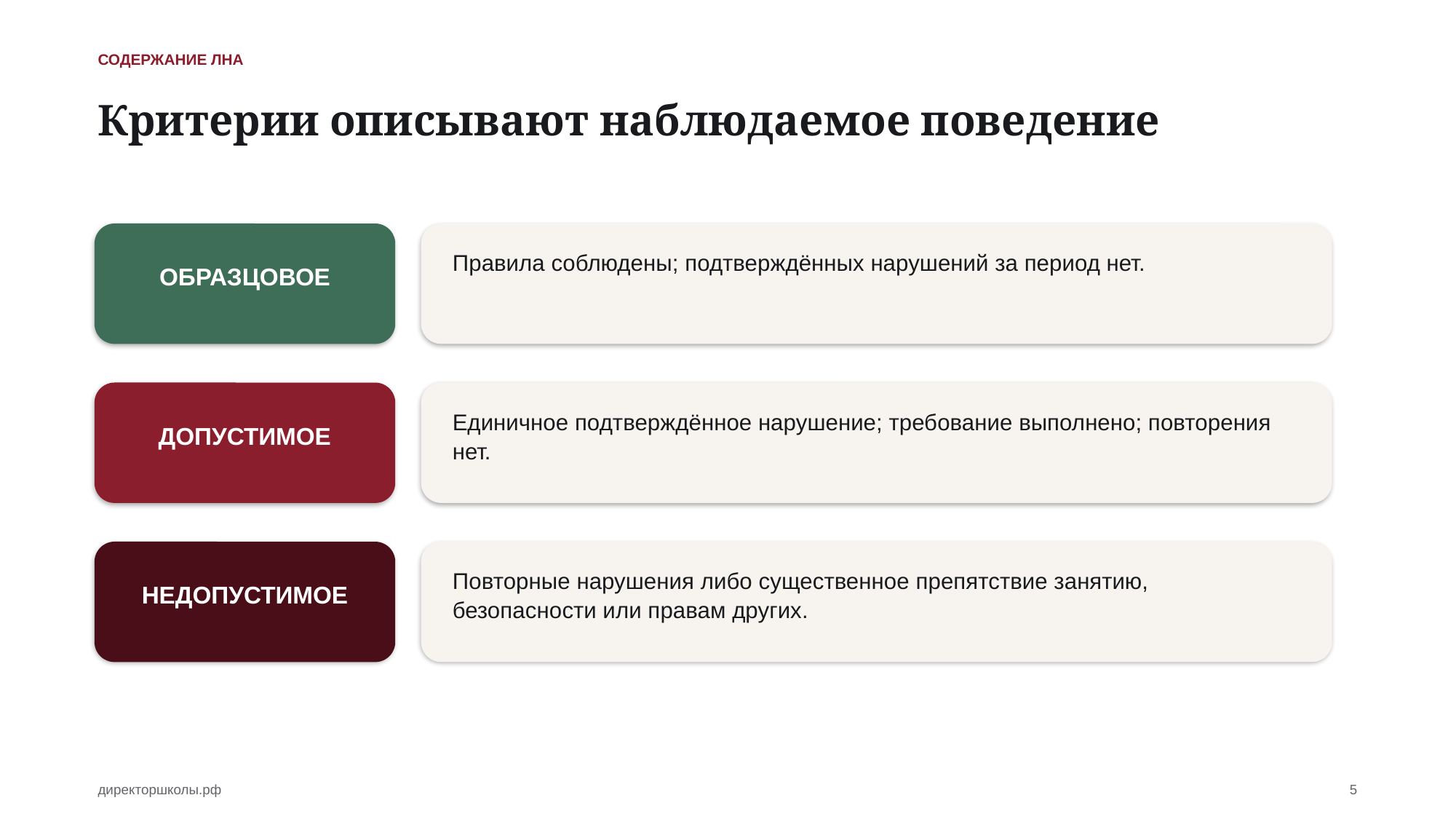

СОДЕРЖАНИЕ ЛНА
Критерии описывают наблюдаемое поведение

Правила соблюдены; подтверждённых нарушений за период нет.
ОБРАЗЦОВОЕ

Единичное подтверждённое нарушение; требование выполнено; повторения нет.
ДОПУСТИМОЕ

Повторные нарушения либо существенное препятствие занятию, безопасности или правам других.
НЕДОПУСТИМОЕ
директоршколы.рф
5